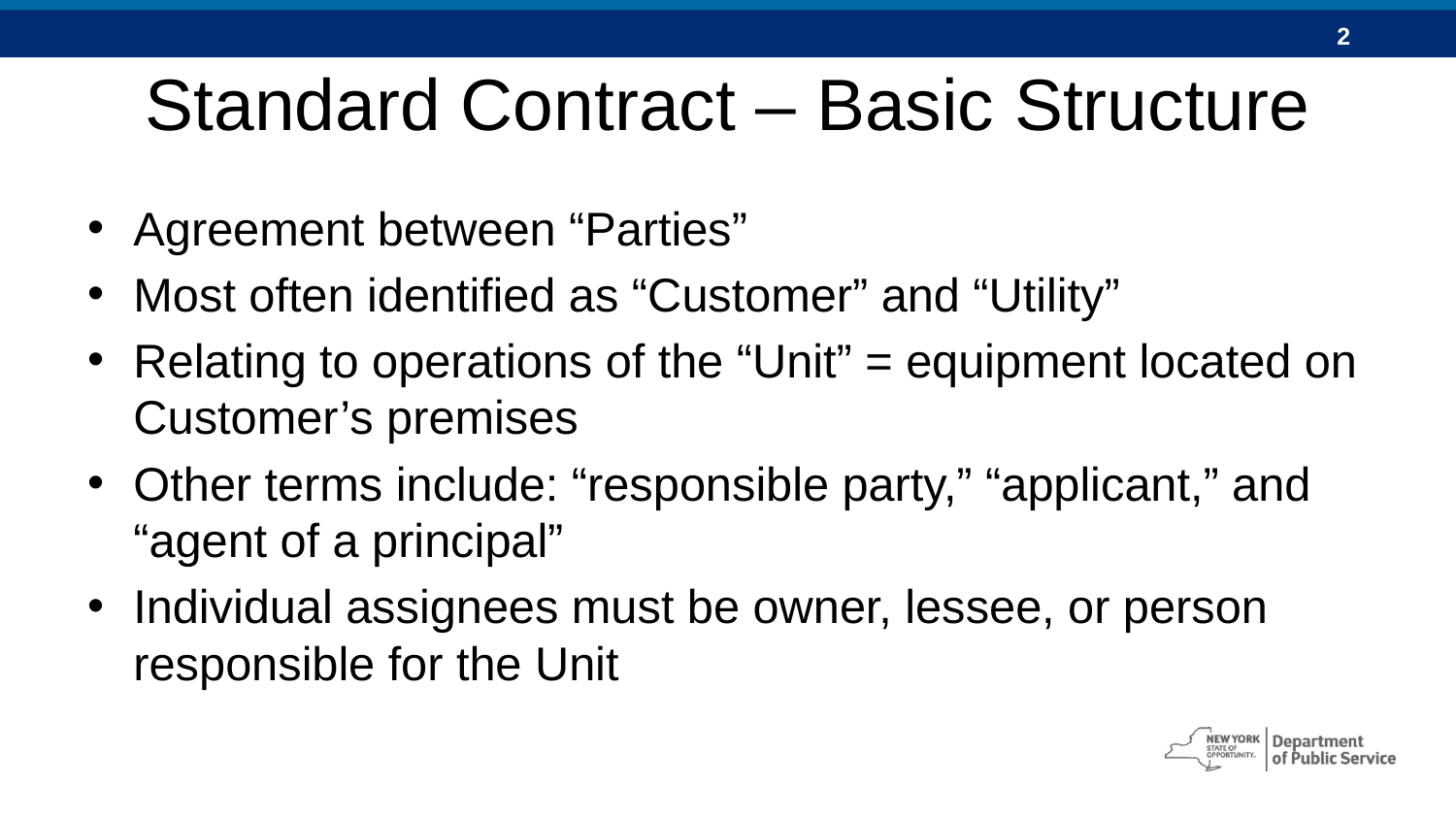

# Standard Contract – Basic Structure
Agreement between “Parties”
Most often identified as “Customer” and “Utility”
Relating to operations of the “Unit” = equipment located on Customer’s premises
Other terms include: “responsible party,” “applicant,” and “agent of a principal”
Individual assignees must be owner, lessee, or person responsible for the Unit